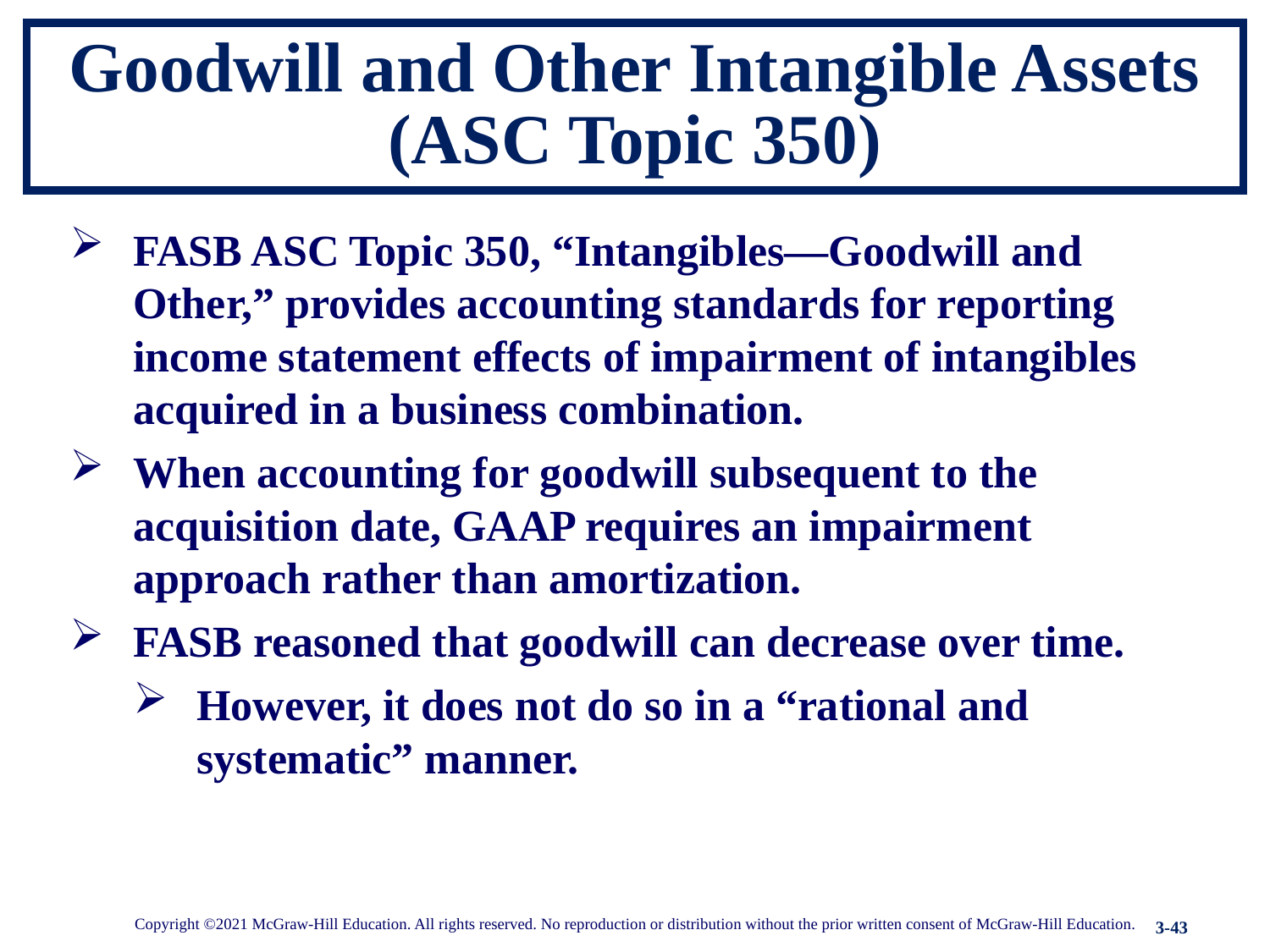

# Goodwill and Other Intangible Assets (ASC Topic 350)
FASB ASC Topic 350, “Intangibles—Goodwill and Other,” provides accounting standards for reporting income statement effects of impairment of intangibles acquired in a business combination.
When accounting for goodwill subsequent to the acquisition date, GAAP requires an impairment approach rather than amortization.
FASB reasoned that goodwill can decrease over time.
However, it does not do so in a “rational and systematic” manner.
Copyright ©2021 McGraw-Hill Education. All rights reserved. No reproduction or distribution without the prior written consent of McGraw-Hill Education.
3-43